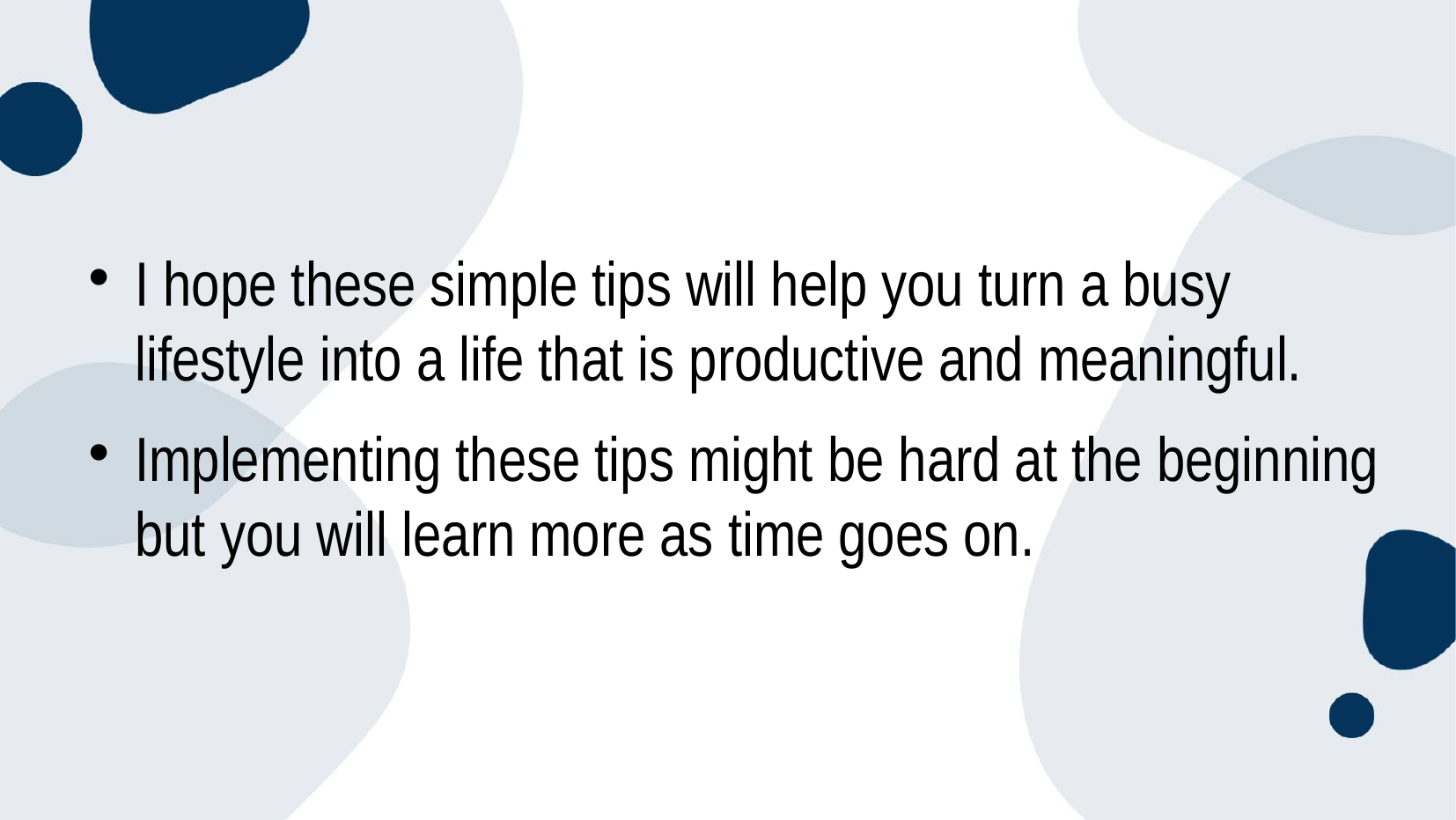

I hope these simple tips will help you turn a busy lifestyle into a life that is productive and meaningful.
Implementing these tips might be hard at the beginning but you will learn more as time goes on.